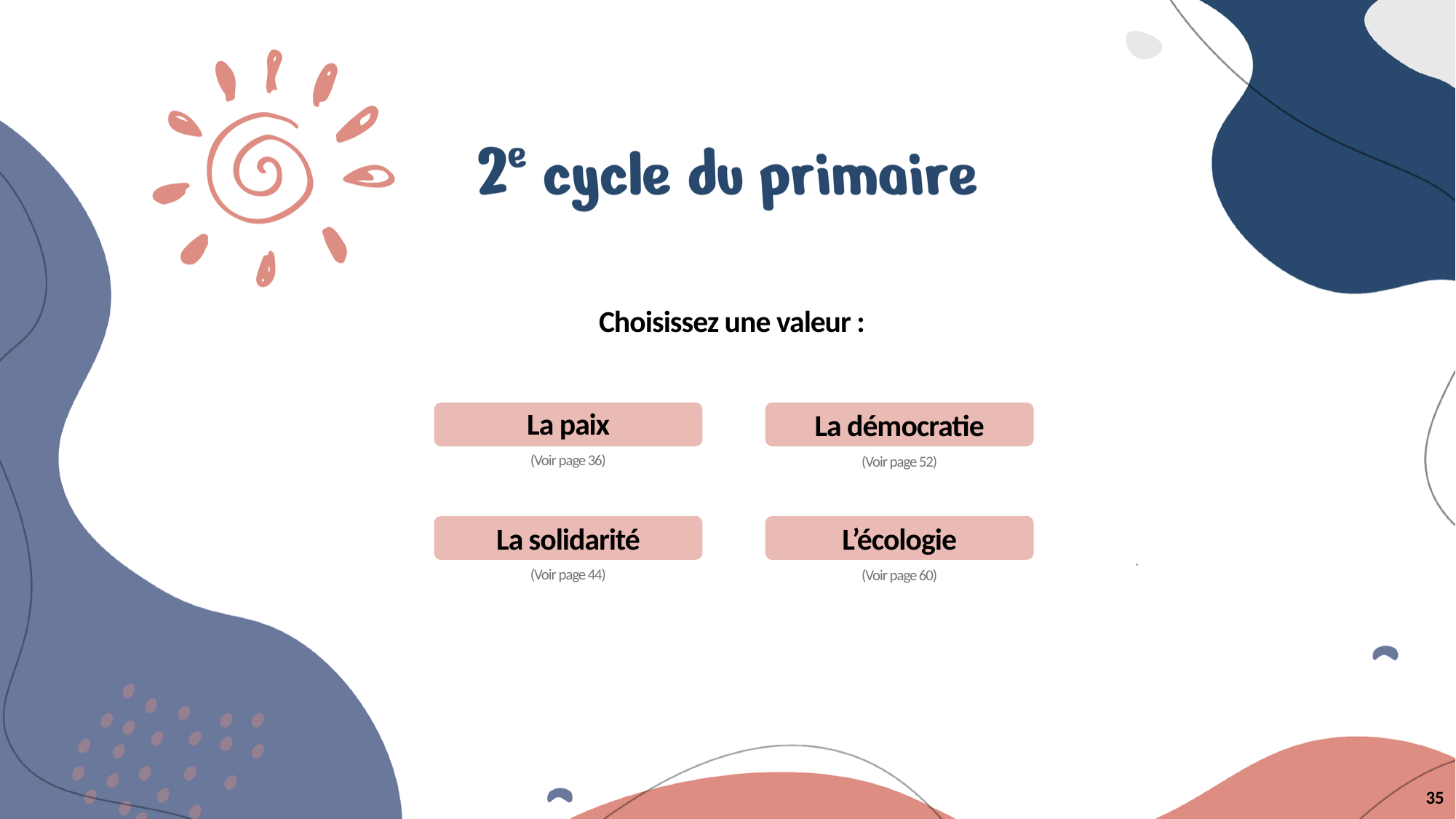

Choisissez une valeur :
La paix

La démocratie

(Voir page 36)
(Voir page 52)
La solidarité

L’écologie

(Voir page 44)
(Voir page 60)
35